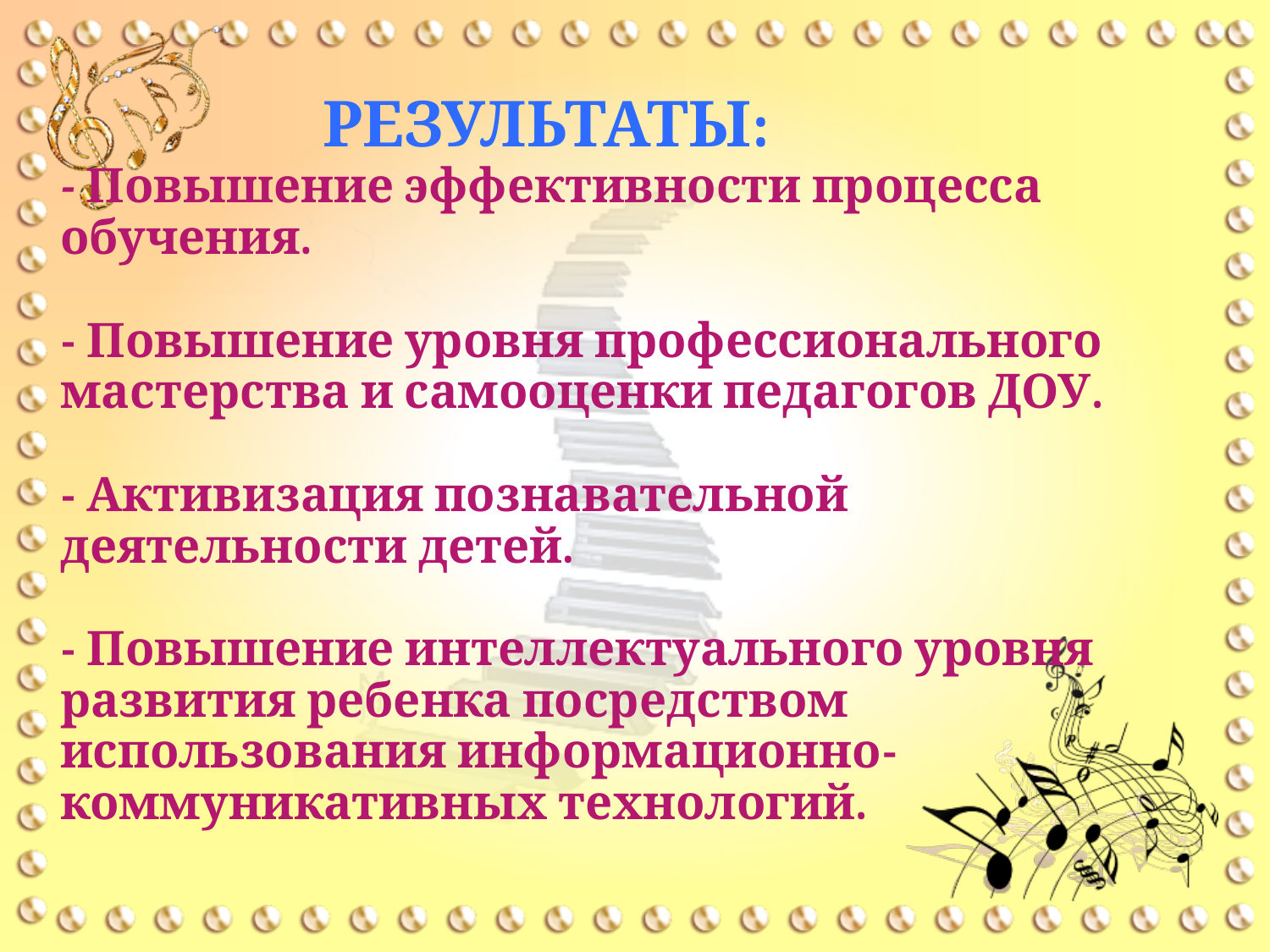

# Результаты: - Повышение эффективности процесса обучения. - Повышение уровня профессионального мастерства и самооценки педагогов ДОУ. - Активизация познавательной деятельности детей. - Повышение интеллектуального уровня развития ребенка посредством использования информационно-коммуникативных технологий.